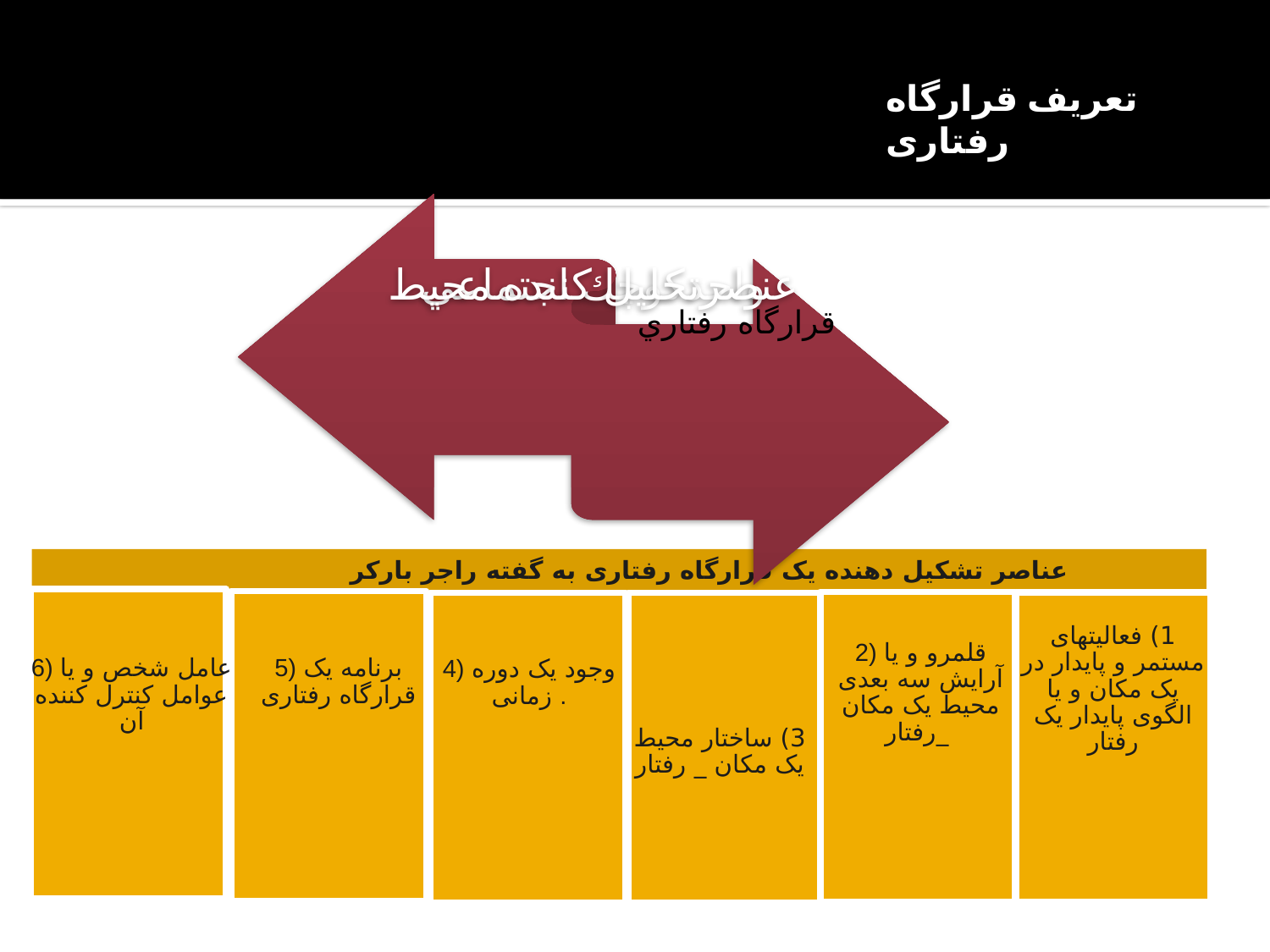

تعريف قرارگاه رفتاری

قرارگاه رفتاري
4) وجود یک دوره زمانی .

1) فعالیتهای مستمر و پایدار در یک مکان و یا الگوی پایدار یک رفتار

2) قلمرو و یا آرایش سه بعدی محیط یک مکان _رفتار

3) ساختار محیط یک مکان _ رفتار

عناصر تشکیل دهنده یک قرارگاه رفتاری به گفته راجر بارکر

6) عامل شخص و یا عوامل کنترل کننده آن
5) برنامه یک قرارگاه رفتاری